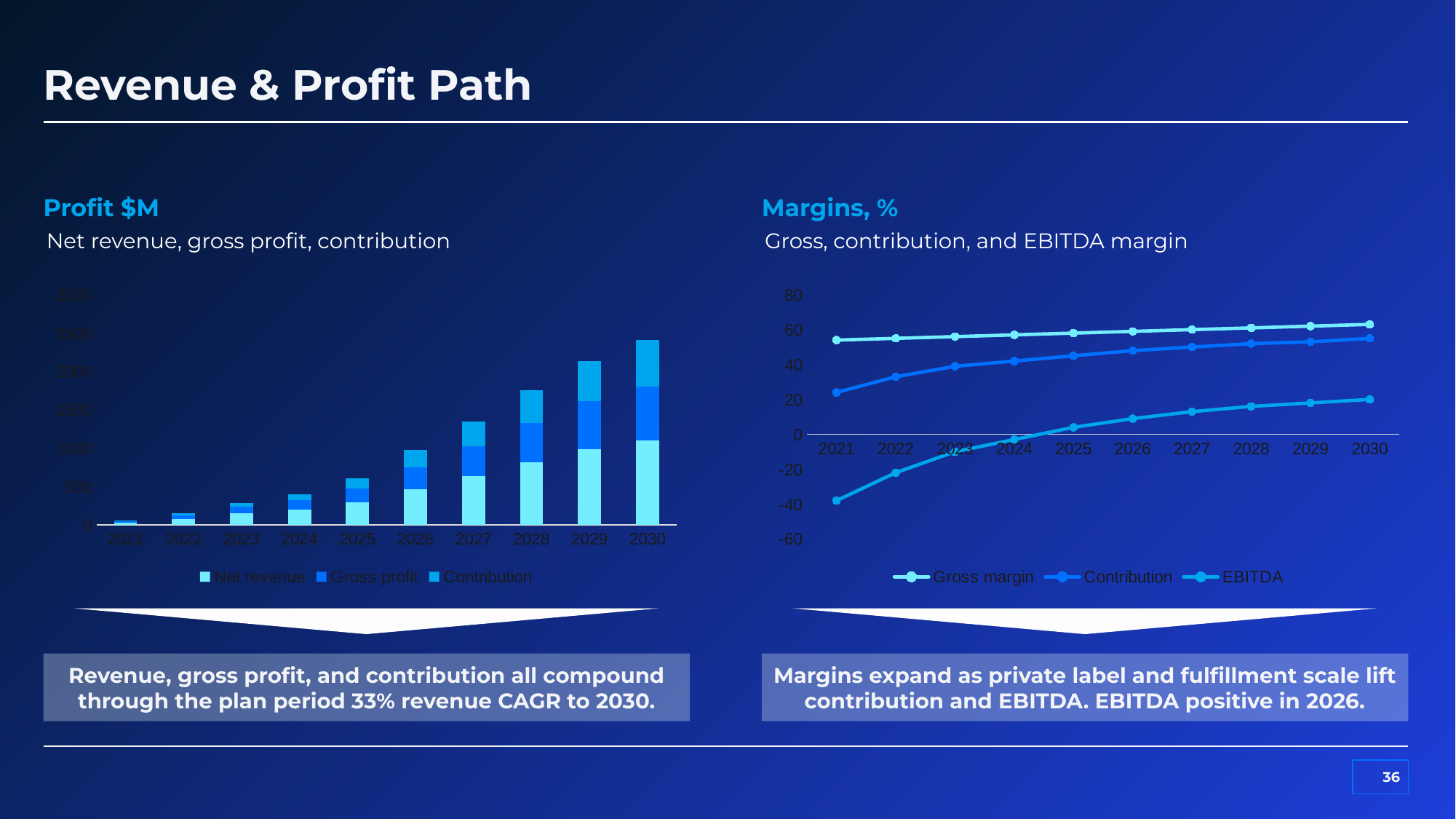

# Revenue & Profit Path
Profit $M
Margins, %
Net revenue, gross profit, contribution
Gross, contribution, and EBITDA margin

### Chart

| Category | Net revenue | Gross profit | Contribution |
|---|---|---|---|
| 2021 | 34.0 | 18.0 | 8.0 |
| 2022 | 80.0 | 44.0 | 26.0 |
| 2023 | 150.0 | 84.0 | 52.0 |
| 2024 | 205.0 | 118.0 | 80.0 |
| 2025 | 300.0 | 177.0 | 135.0 |
| 2026 | 470.0 | 282.0 | 225.0 |
| 2027 | 640.0 | 390.0 | 320.0 |
| 2028 | 820.0 | 508.0 | 425.0 |
| 2029 | 990.0 | 624.0 | 525.0 |
| 2030 | 1100.0 | 704.0 | 605.0 |

### Chart

| Category | Gross margin | Contribution | EBITDA |
|---|---|---|---|
| 2021 | 54.0 | 24.0 | -38.0 |
| 2022 | 55.0 | 33.0 | -22.0 |
| 2023 | 56.0 | 39.0 | -10.0 |
| 2024 | 57.0 | 42.0 | -3.0 |
| 2025 | 58.0 | 45.0 | 4.0 |
| 2026 | 59.0 | 48.0 | 9.0 |
| 2027 | 60.0 | 50.0 | 13.0 |
| 2028 | 61.0 | 52.0 | 16.0 |
| 2029 | 62.0 | 53.0 | 18.0 |
| 2030 | 63.0 | 55.0 | 20.0 |

Revenue, gross profit, and contribution all compound through the plan period 33% revenue CAGR to 2030.
Margins expand as private label and fulfillment scale lift contribution and EBITDA. EBITDA positive in 2026.
36